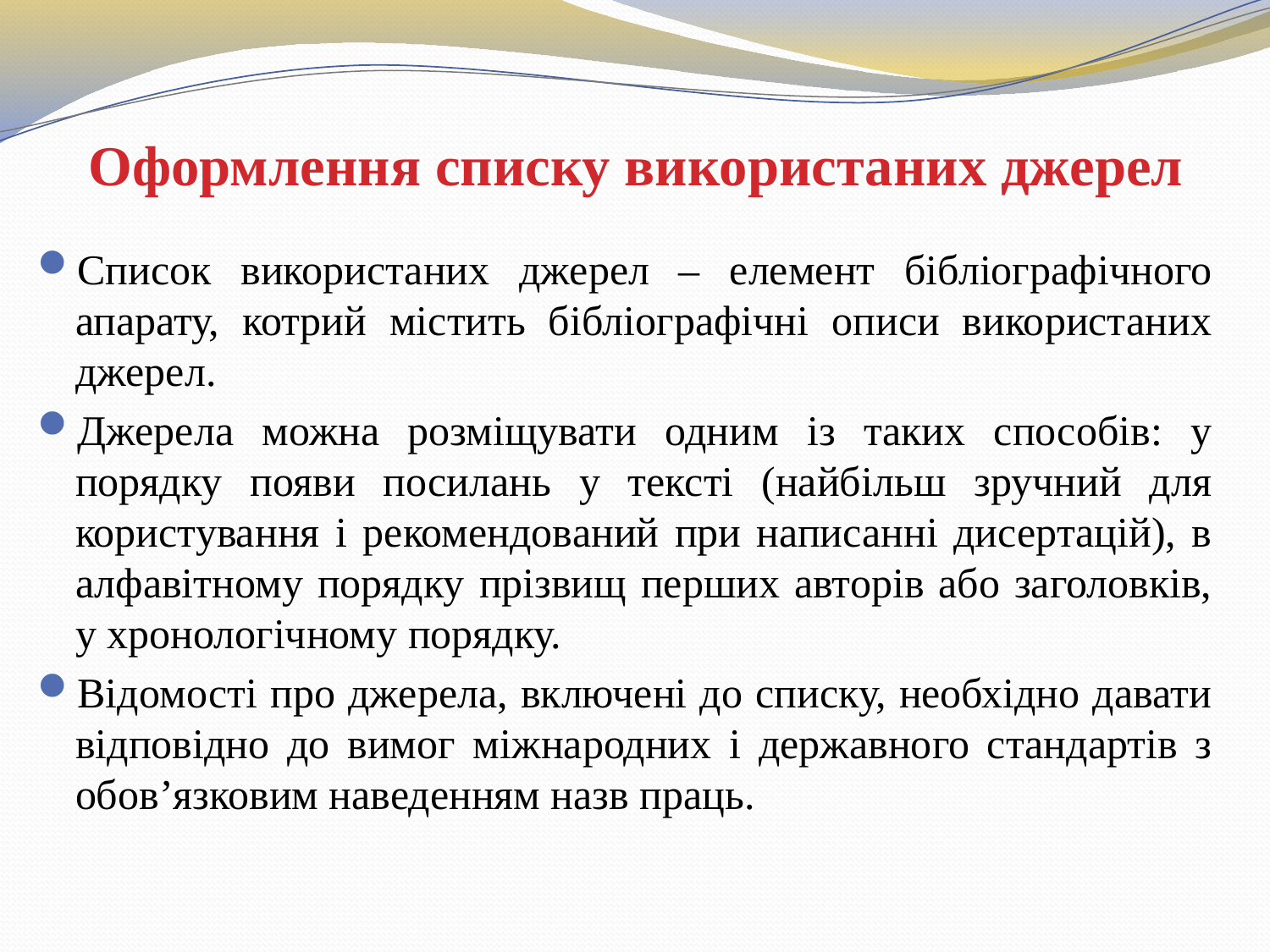

# Оформлення списку використаних джерел
Список використаних джерел – елемент бібліографічного апарату, котрий містить бібліографічні описи використаних джерел.
Джерела можна розміщувати одним із таких способів: у порядку появи посилань у тексті (найбільш зручний для користування і рекомендований при написанні дисертацій), в алфавітному порядку прізвищ перших авторів або заголовків, у хронологічному порядку.
Відомості про джерела, включені до списку, необхідно давати відповідно до вимог міжнародних і державного стандартів з обов’язковим наведенням назв праць.